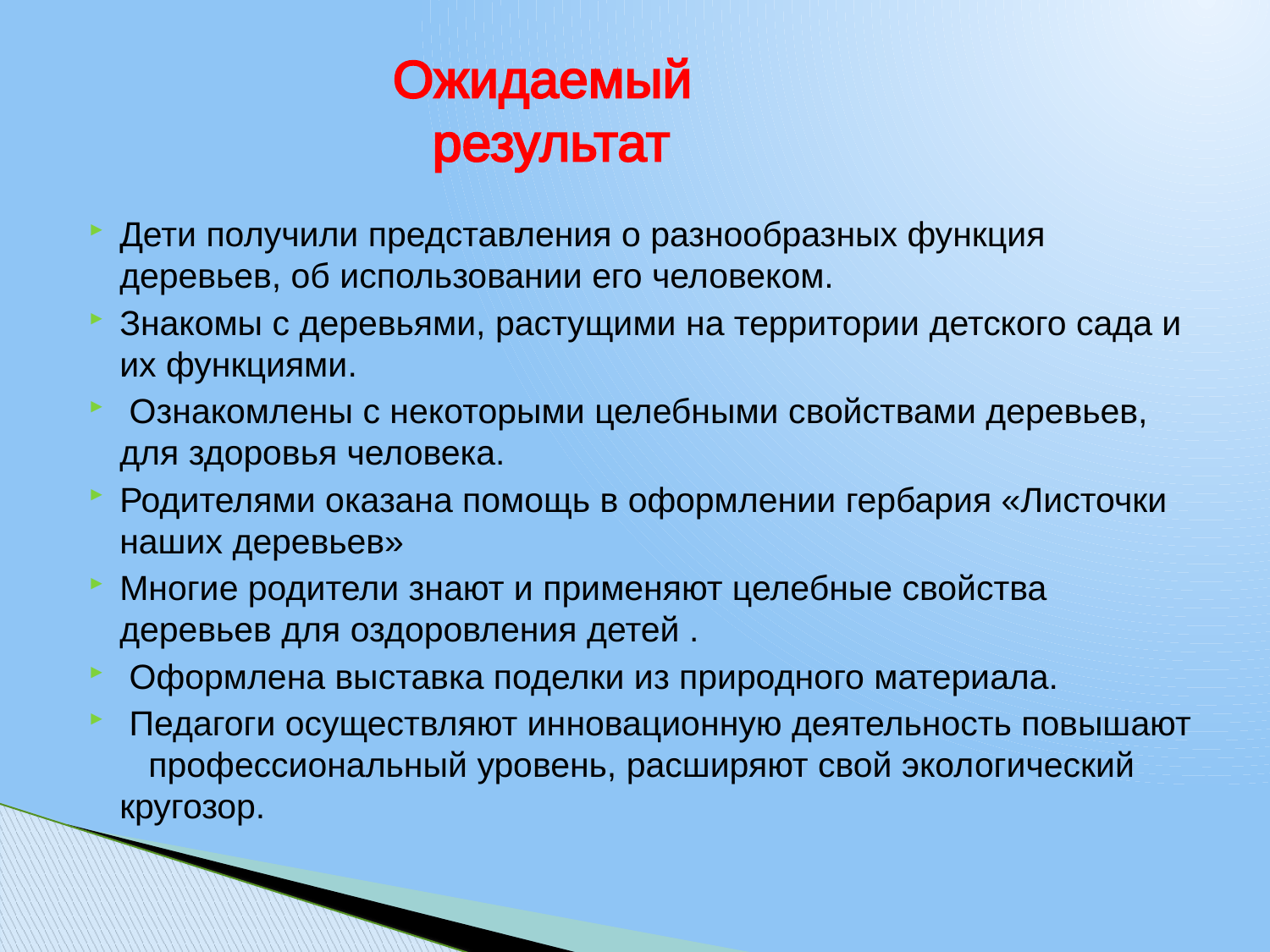

# Ожидаемый результат
Дети получили представления о разнообразных функция деревьев, об использовании его человеком.
Знакомы с деревьями, растущими на территории детского сада и их функциями.
 Ознакомлены с некоторыми целебными свойствами деревьев,  для здоровья человека.
Родителями оказана помощь в оформлении гербария «Листочки наших деревьев»
Многие родители знают и применяют целебные свойства деревьев для оздоровления детей .
 Оформлена выставка поделки из природного материала.
 Педагоги осуществляют инновационную деятельность повышают    профессиональный уровень, расширяют свой экологический кругозор.